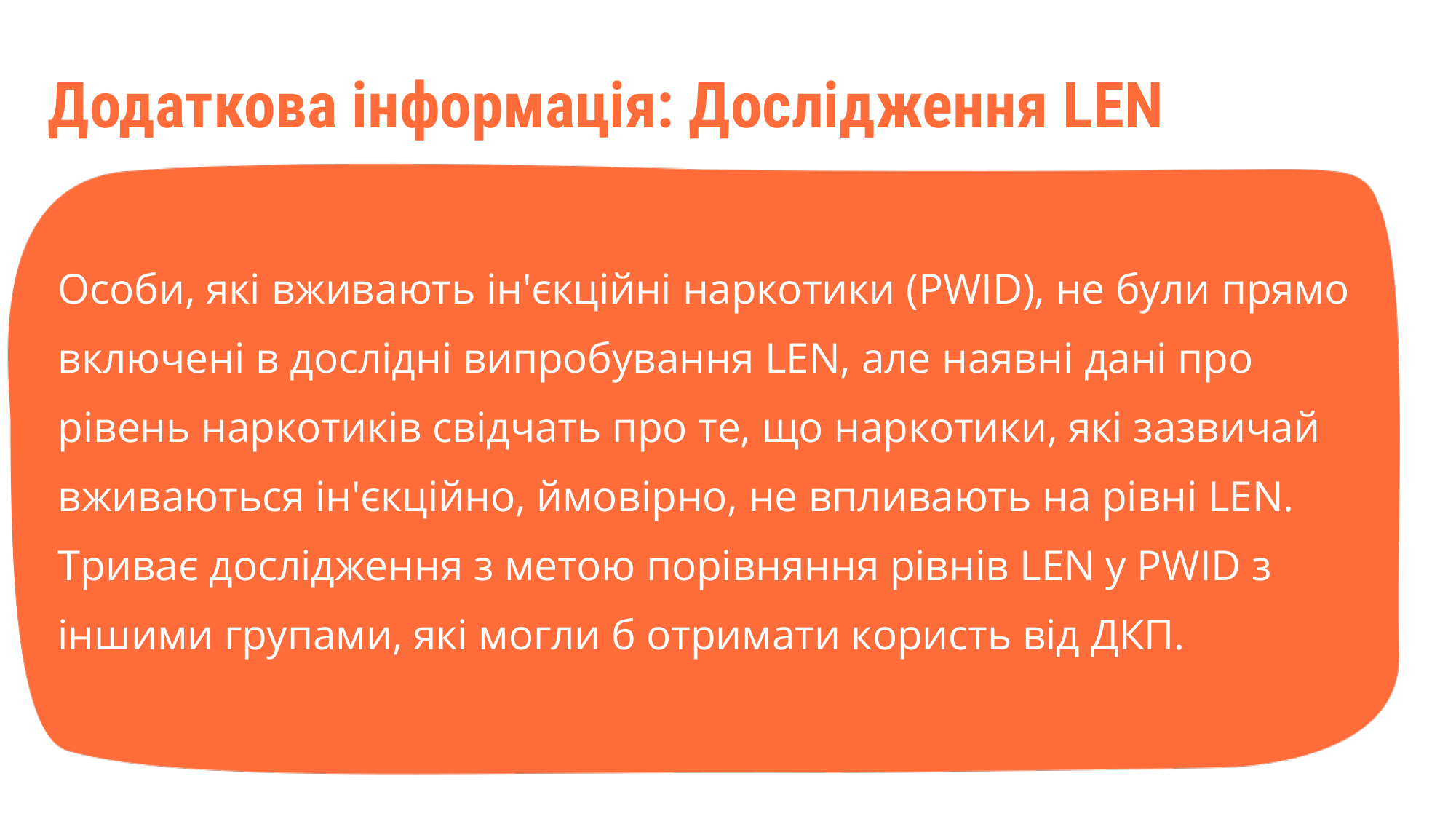

Додаткова інформація: Дослідження LEN

Особи, які вживають ін'єкційні наркотики (PWID), не були прямо включені в дослідні випробування LEN, але наявні дані про рівень наркотиків свідчать про те, що наркотики, які зазвичай вживаються ін'єкційно, ймовірно, не впливають на рівні LEN. Триває дослідження з метою порівняння рівнів LEN у PWID з іншими групами, які могли б отримати користь від ДКП.